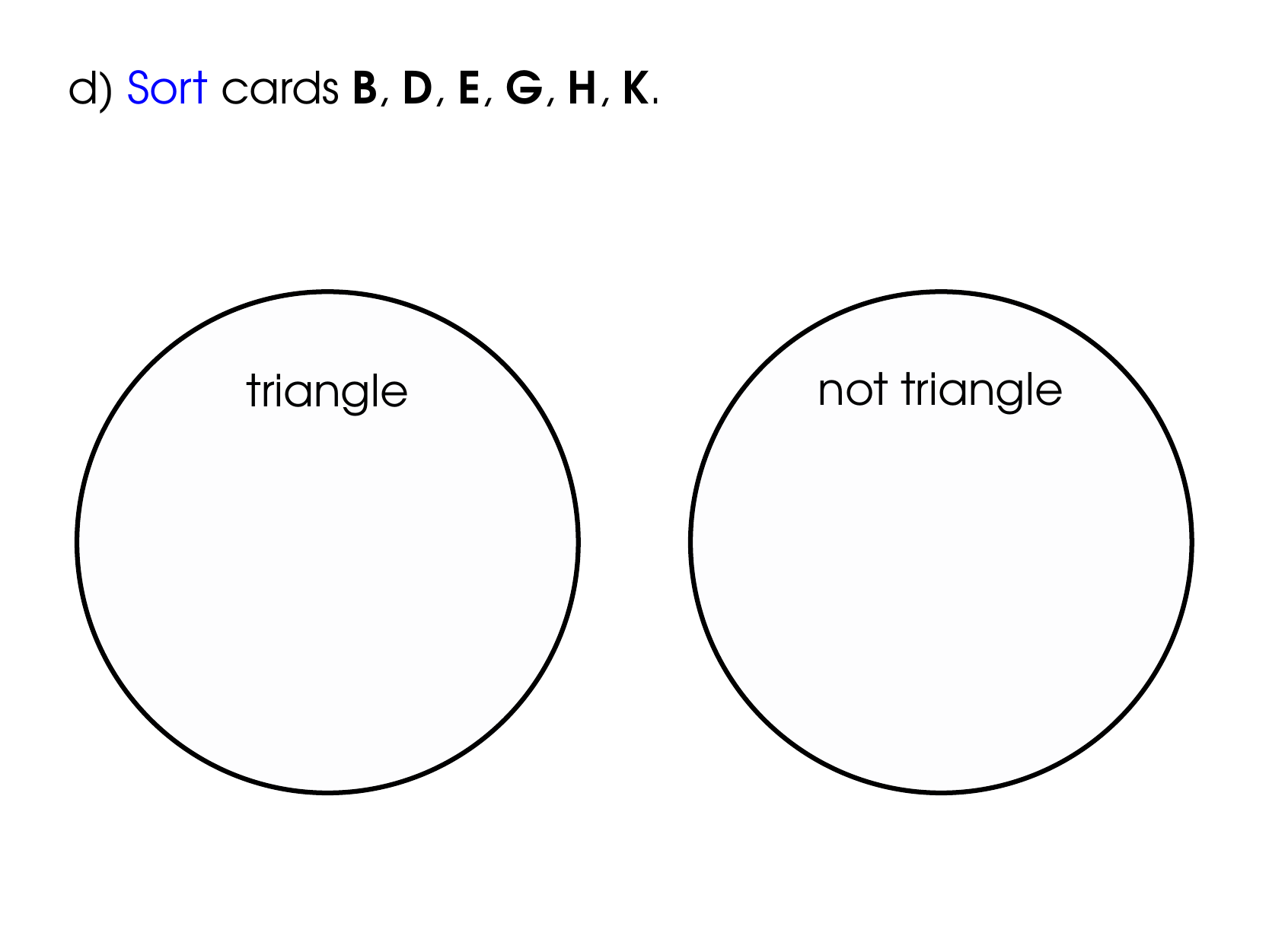

d) Sort cards B, D, E, G, H, K.

triangle

not triangle